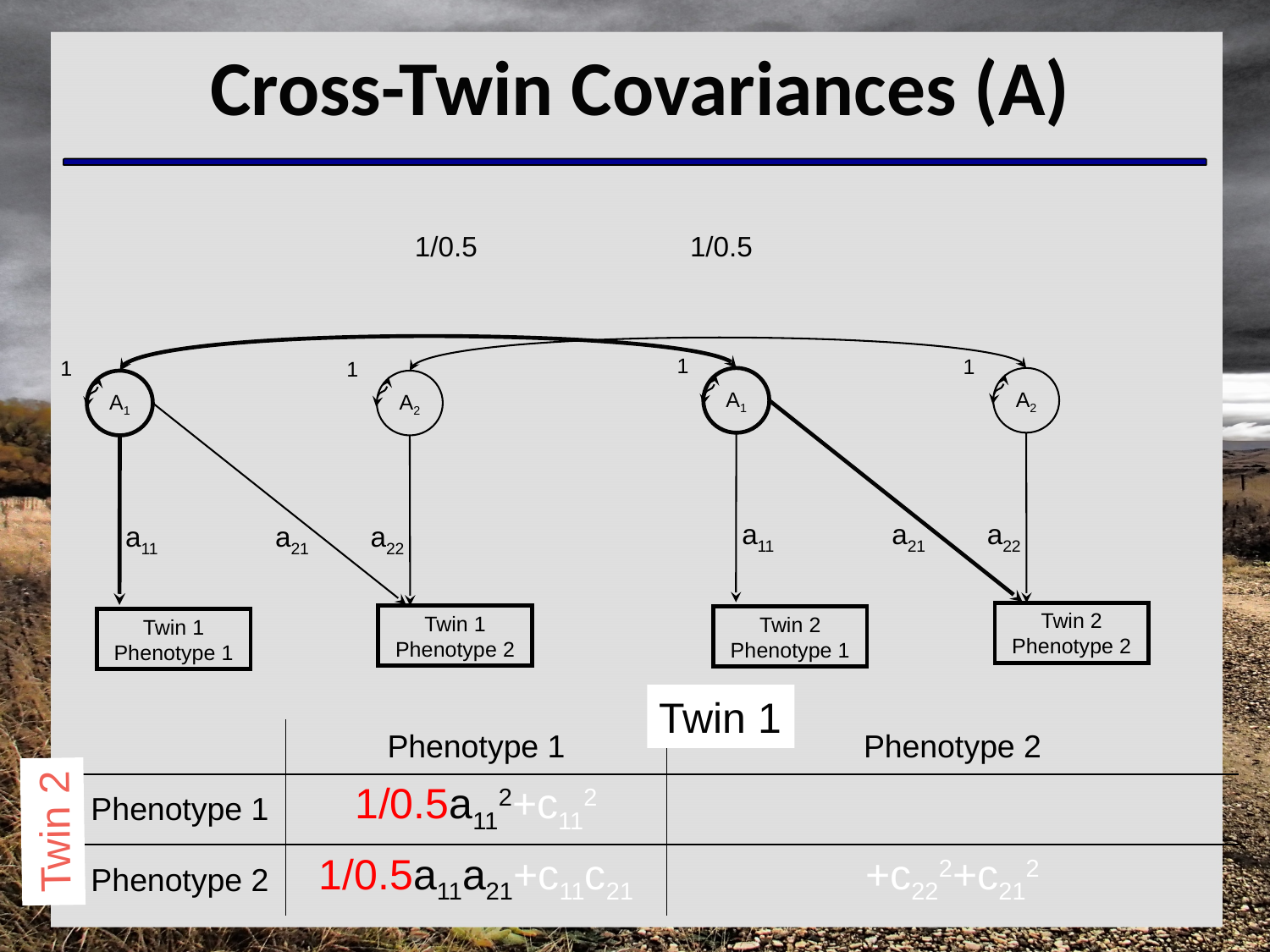

# Cross-Twin Covariances (A)

1/0.5
1/0.5
1
1
1
1
A1
A2
A1
A2
a11
a21
a22
a11
a21
a22
Twin 2
Phenotype 2
Twin 1
Phenotype 2
Twin 2
Phenotype 1
Twin 1
Phenotype 1
Twin 1
|  | Phenotype 1 | Phenotype 2 |
| --- | --- | --- |
| Phenotype 1 | 1/0.5a112+c112 |  |
| Phenotype 2 | 1/0.5a11a21+c11c21 | +c222+c212 |
Twin 2